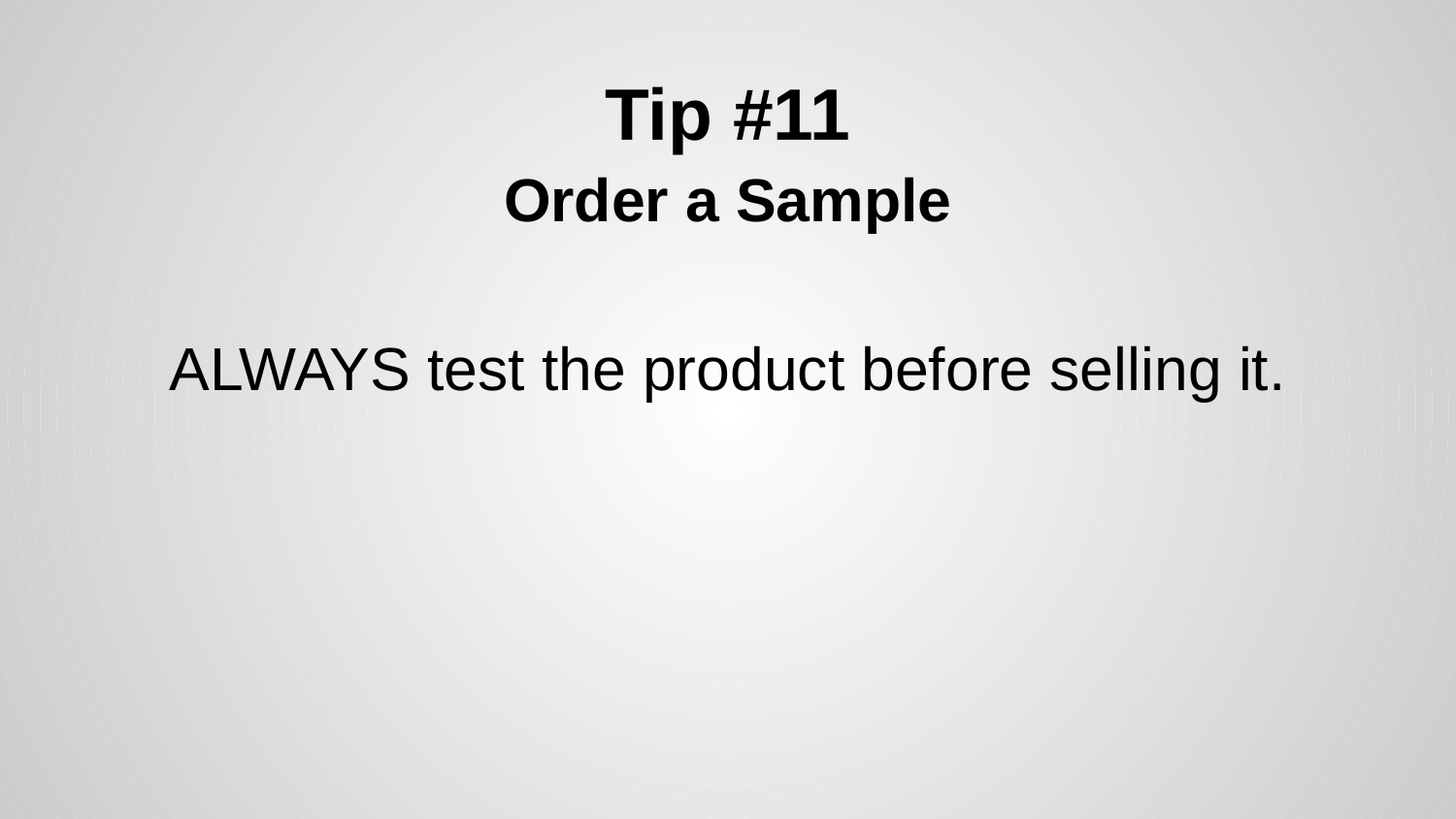

# Tip #11

Order a Sample

ALWAYS test the product before selling it.